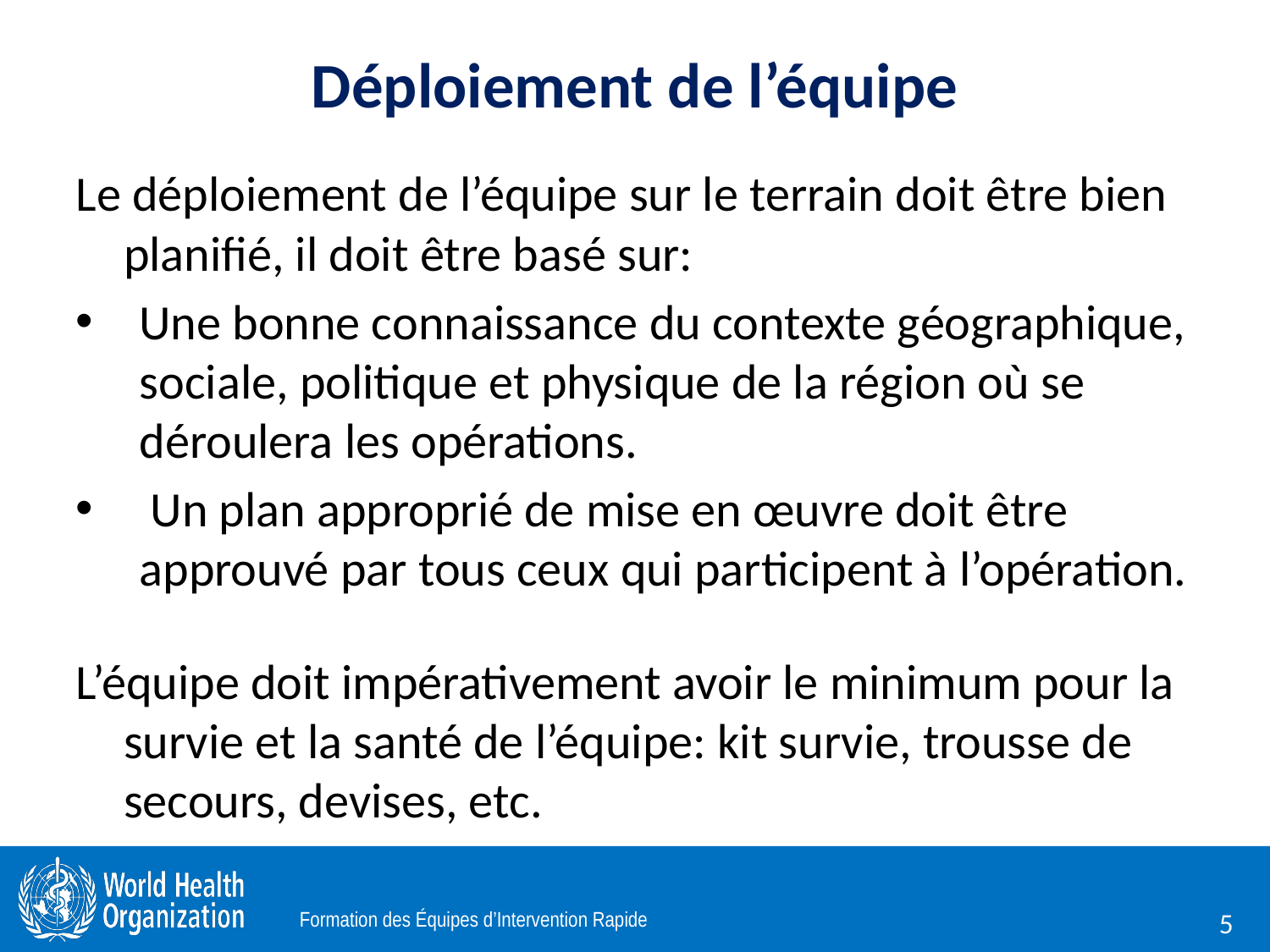

Déploiement de l’équipe
Le déploiement de l’équipe sur le terrain doit être bien planifié, il doit être basé sur:
Une bonne connaissance du contexte géographique, sociale, politique et physique de la région où se déroulera les opérations.
 Un plan approprié de mise en œuvre doit être approuvé par tous ceux qui participent à l’opération.

L’équipe doit impérativement avoir le minimum pour la survie et la santé de l’équipe: kit survie, trousse de secours, devises, etc.